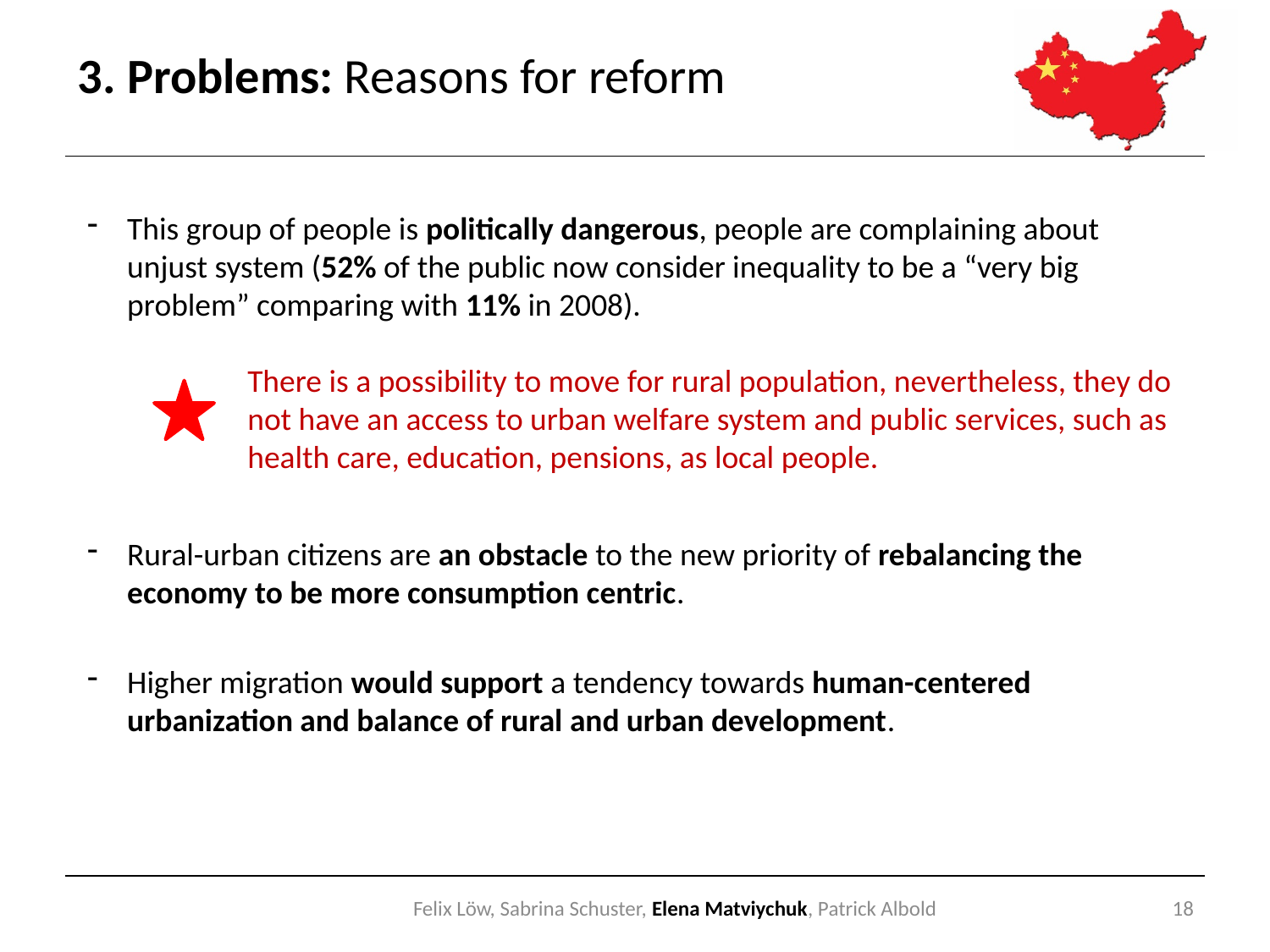

# 3. Problems: Reasons for reform
This group of people is politically dangerous, people are complaining about unjust system (52% of the public now consider inequality to be a “very big problem” comparing with 11% in 2008).
There is a possibility to move for rural population, nevertheless, they do not have an access to urban welfare system and public services, such as health care, education, pensions, as local people.

Rural-urban citizens are an obstacle to the new priority of rebalancing the economy to be more consumption centric.

Higher migration would support a tendency towards human-centered urbanization and balance of rural and urban development.

Felix Löw, Sabrina Schuster, Elena Matviychuk, Patrick Albold
18